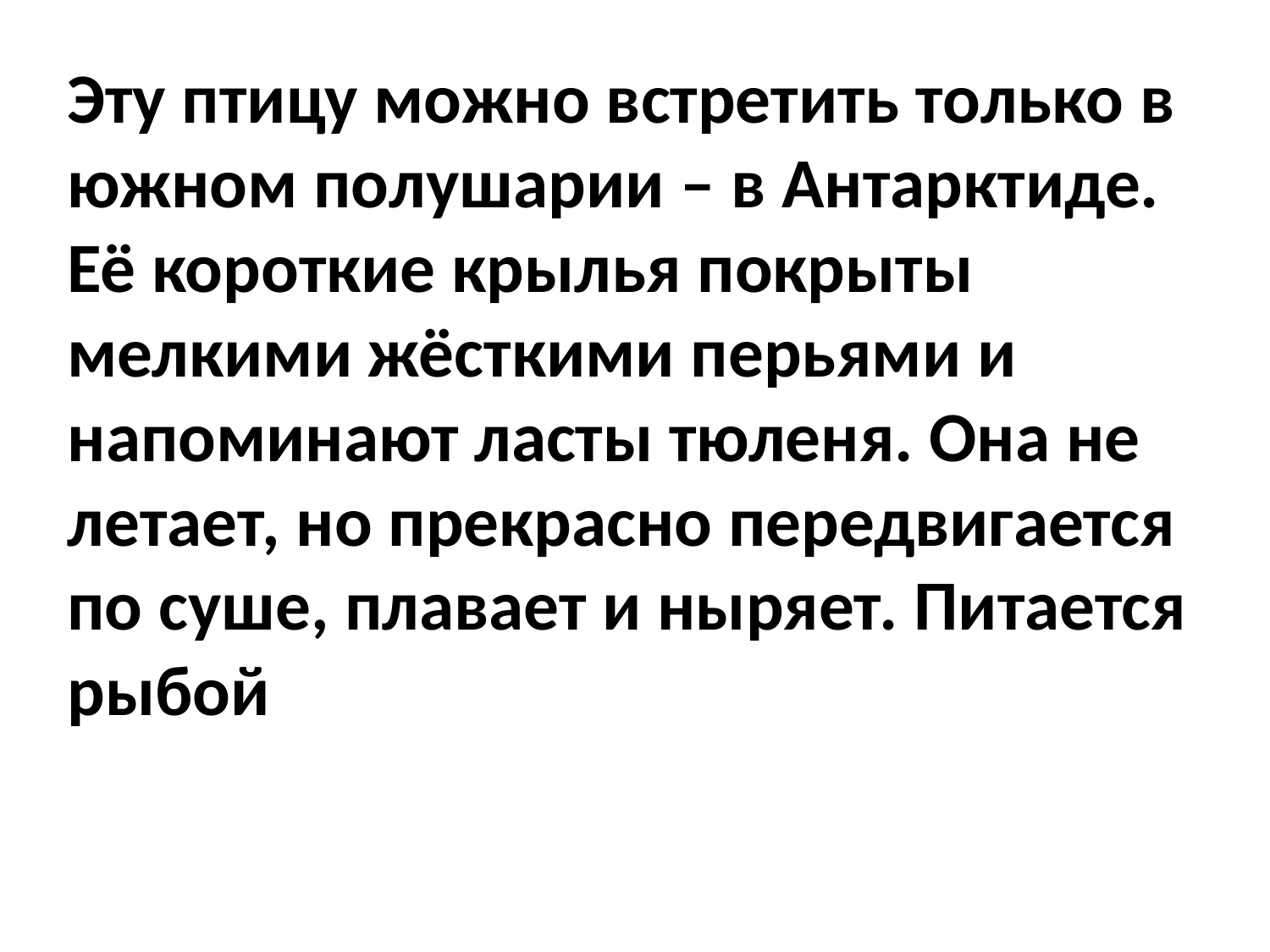

Эту птицу можно встретить только в южном полушарии – в Антарктиде. Её короткие крылья покрыты мелкими жёсткими перьями и напоминают ласты тюленя. Она не летает, но прекрасно передвигается по суше, плавает и ныряет. Питается рыбой